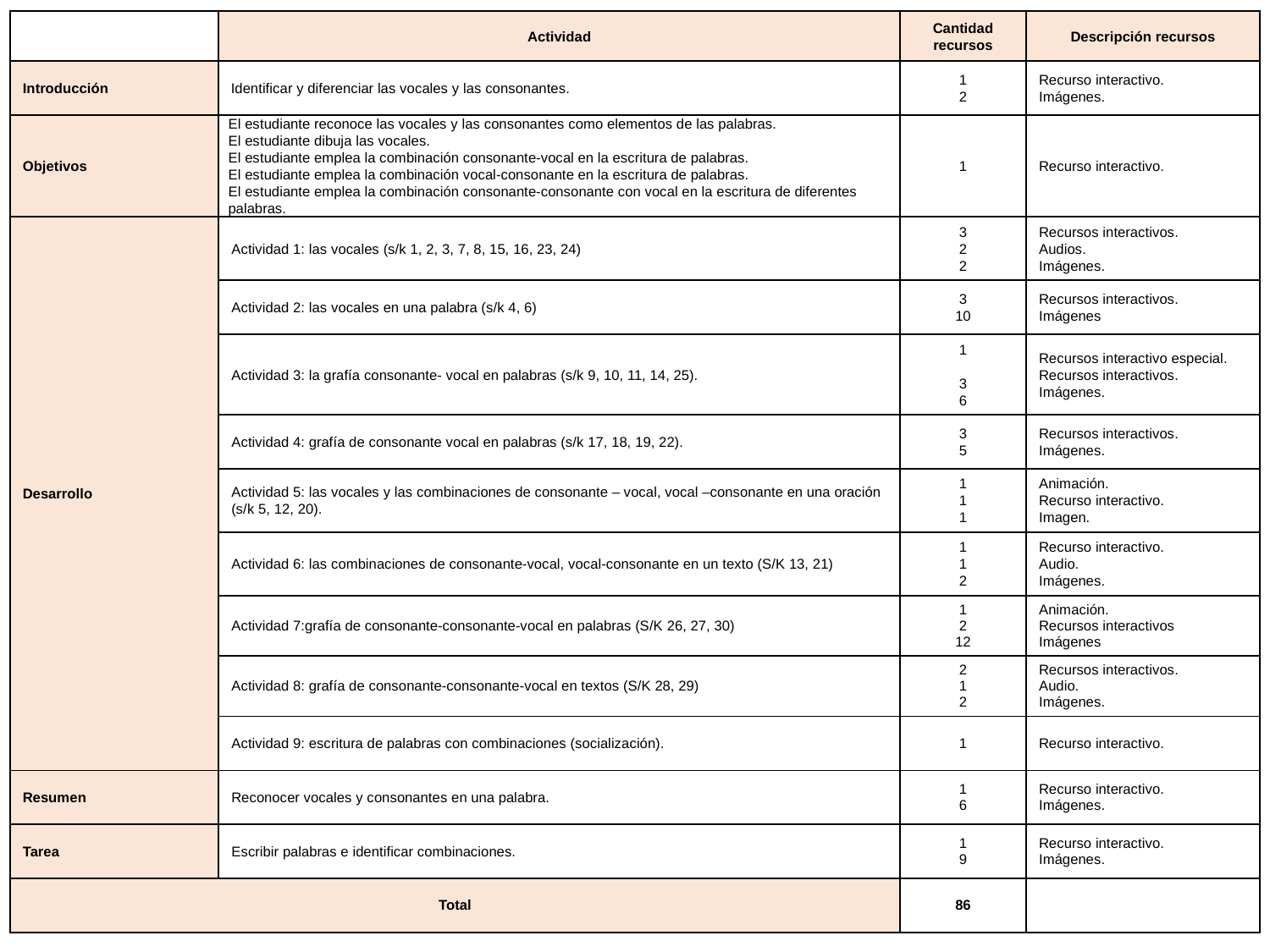

|  | Actividad | Cantidad recursos | Descripción recursos |
| --- | --- | --- | --- |
| Introducción | Identificar y diferenciar las vocales y las consonantes. | 1 2 | Recurso interactivo. Imágenes. |
| Objetivos | El estudiante reconoce las vocales y las consonantes como elementos de las palabras. El estudiante dibuja las vocales. El estudiante emplea la combinación consonante-vocal en la escritura de palabras. El estudiante emplea la combinación vocal-consonante en la escritura de palabras. El estudiante emplea la combinación consonante-consonante con vocal en la escritura de diferentes palabras. | 1 | Recurso interactivo. |
| Desarrollo | Actividad 1: las vocales (s/k 1, 2, 3, 7, 8, 15, 16, 23, 24) | 3 2 2 | Recursos interactivos. Audios. Imágenes. |
|  | Actividad 2: las vocales en una palabra (s/k 4, 6) | 3 10 | Recursos interactivos. Imágenes |
|  | Actividad 3: la grafía consonante- vocal en palabras (s/k 9, 10, 11, 14, 25). | 1 3 6 | Recursos interactivo especial. Recursos interactivos. Imágenes. |
|  | Actividad 4: grafía de consonante vocal en palabras (s/k 17, 18, 19, 22). | 3 5 | Recursos interactivos. Imágenes. |
|  | Actividad 5: las vocales y las combinaciones de consonante – vocal, vocal –consonante en una oración (s/k 5, 12, 20). | 1 1 1 | Animación. Recurso interactivo. Imagen. |
|  | Actividad 6: las combinaciones de consonante-vocal, vocal-consonante en un texto (S/K 13, 21) | 1 1 2 | Recurso interactivo. Audio. Imágenes. |
|  | Actividad 7:grafía de consonante-consonante-vocal en palabras (S/K 26, 27, 30) | 1 2 12 | Animación. Recursos interactivos Imágenes |
|  | Actividad 8: grafía de consonante-consonante-vocal en textos (S/K 28, 29) | 2 1 2 | Recursos interactivos. Audio. Imágenes. |
|  | Actividad 9: escritura de palabras con combinaciones (socialización). | 1 | Recurso interactivo. |
| Resumen | Reconocer vocales y consonantes en una palabra. | 1 6 | Recurso interactivo. Imágenes. |
| Tarea | Escribir palabras e identificar combinaciones. | 1 9 | Recurso interactivo. Imágenes. |
| Total |  | 86 |  |